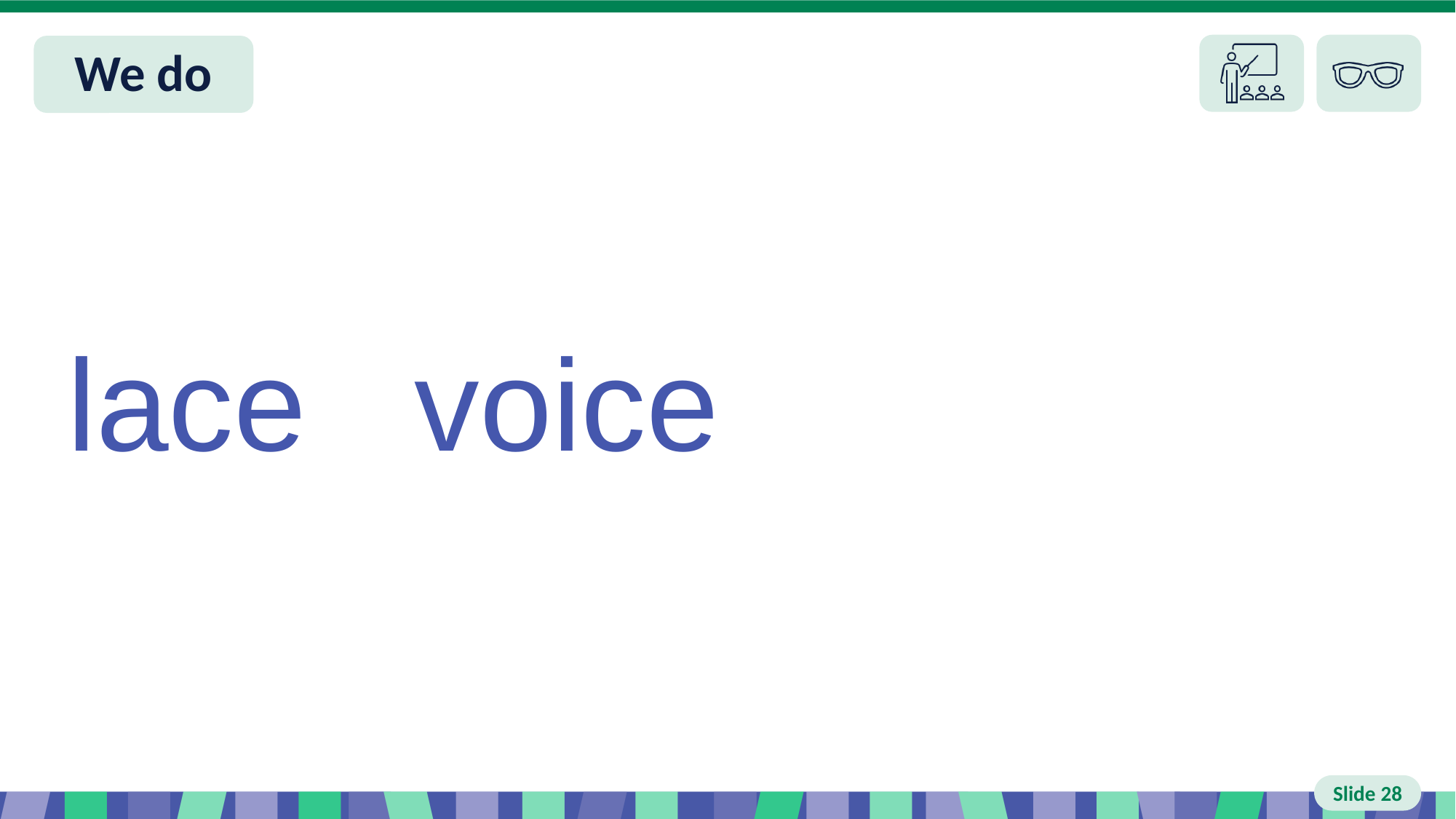

# Slide 28 We do
lace   voice